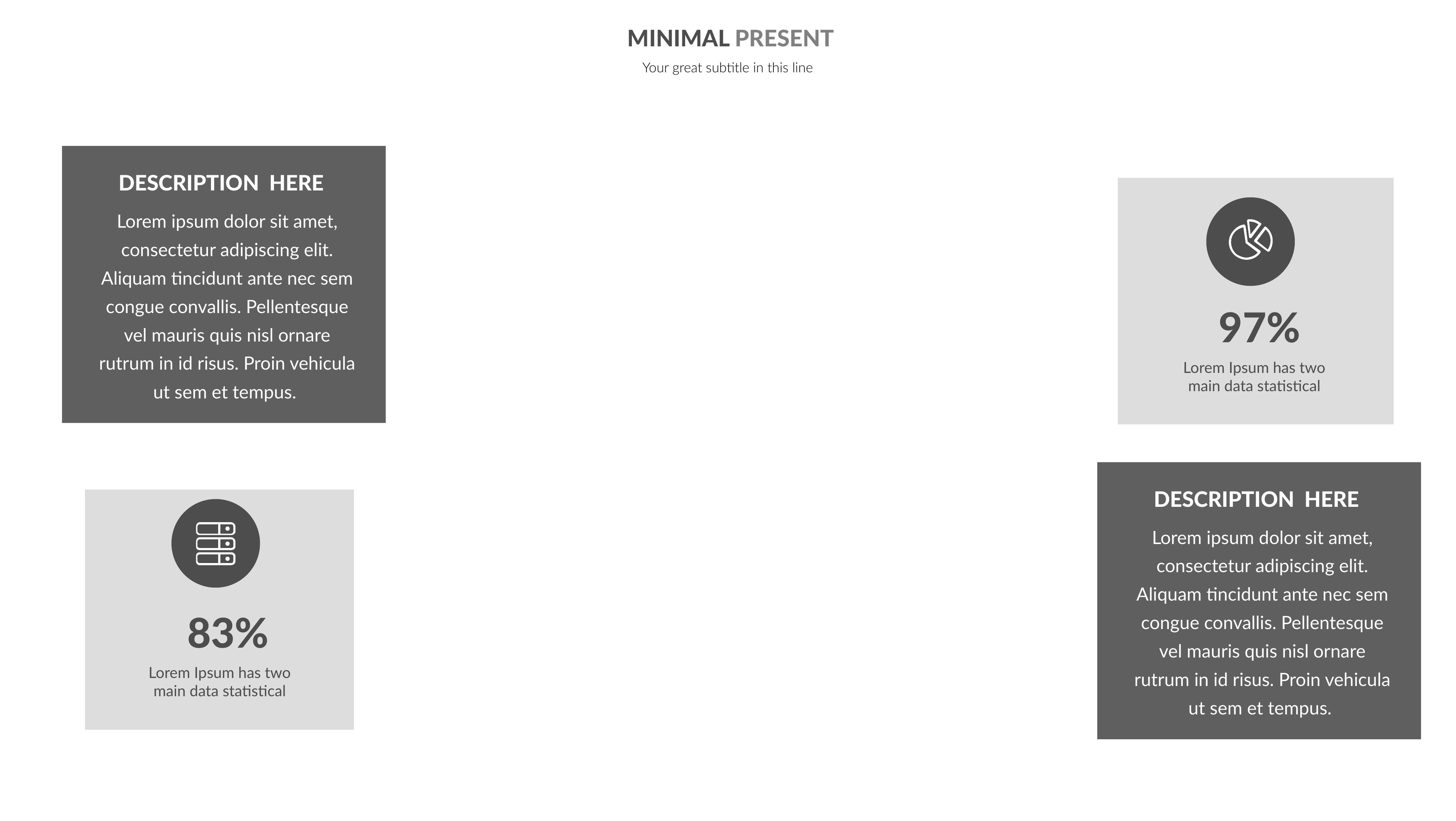

MINIMAL PRESENT
Your great subtitle in this line

DESCRIPTION  HERE

Lorem ipsum dolor sit amet, consectetur adipiscing elit. Aliquam tincidunt ante nec sem congue convallis. Pellentesque vel mauris quis nisl ornare rutrum in id risus. Proin vehicula ut sem et tempus.

97%
Lorem Ipsum has two main data statistical

DESCRIPTION  HERE

Lorem ipsum dolor sit amet, consectetur adipiscing elit. Aliquam tincidunt ante nec sem congue convallis. Pellentesque vel mauris quis nisl ornare rutrum in id risus. Proin vehicula ut sem et tempus.
83%
Lorem Ipsum has two main data statistical